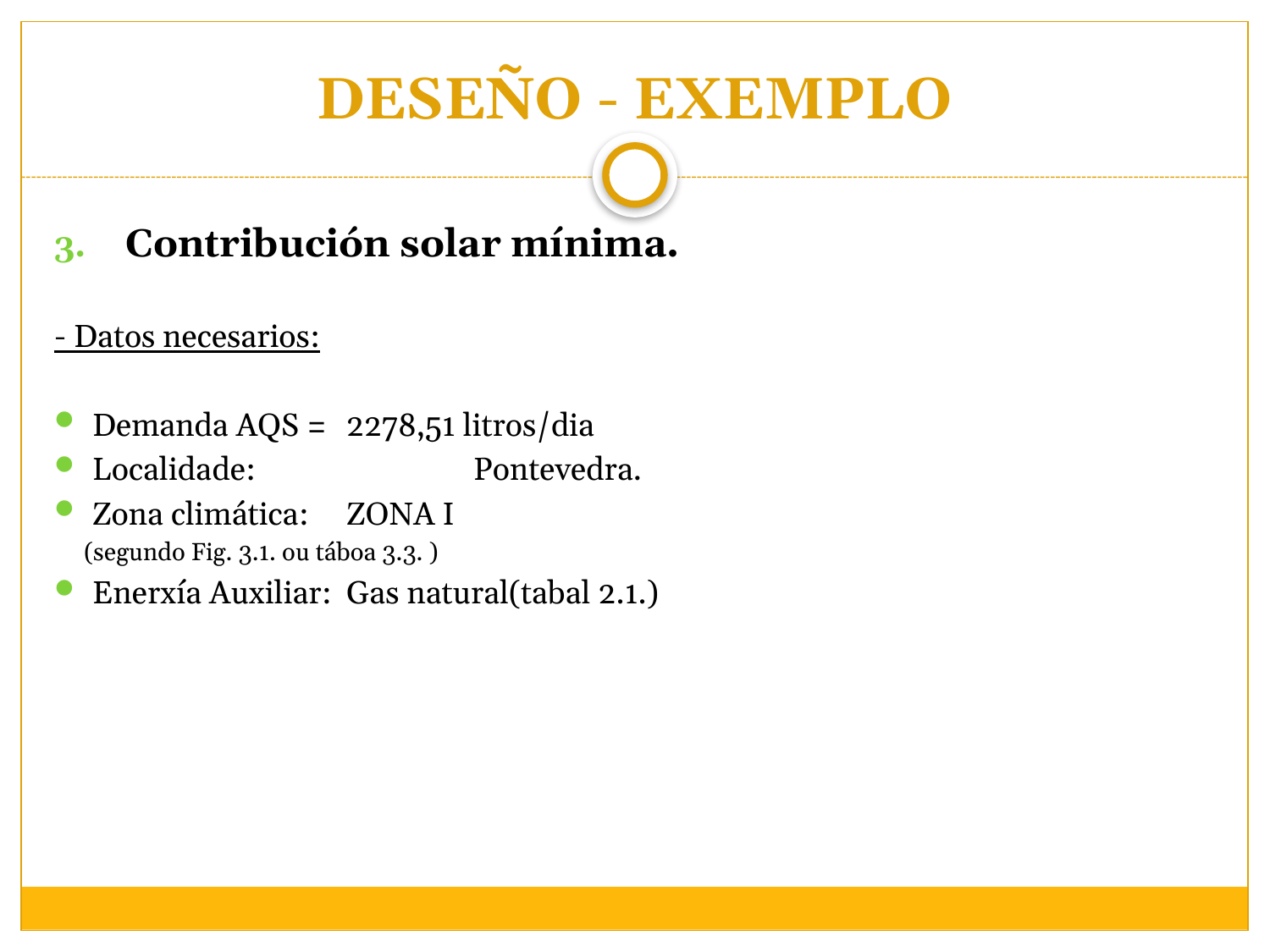

# DESEÑO - EXEMPLO
Contribución solar mínima.

- Datos necesarios:

Demanda AQS = 	2278,51 litros/dia
Localidade: 		Pontevedra.
Zona climática: 	ZONA I
     (segundo Fig. 3.1. ou táboa 3.3. )
Enerxía Auxiliar:	Gas natural(tabal 2.1.)